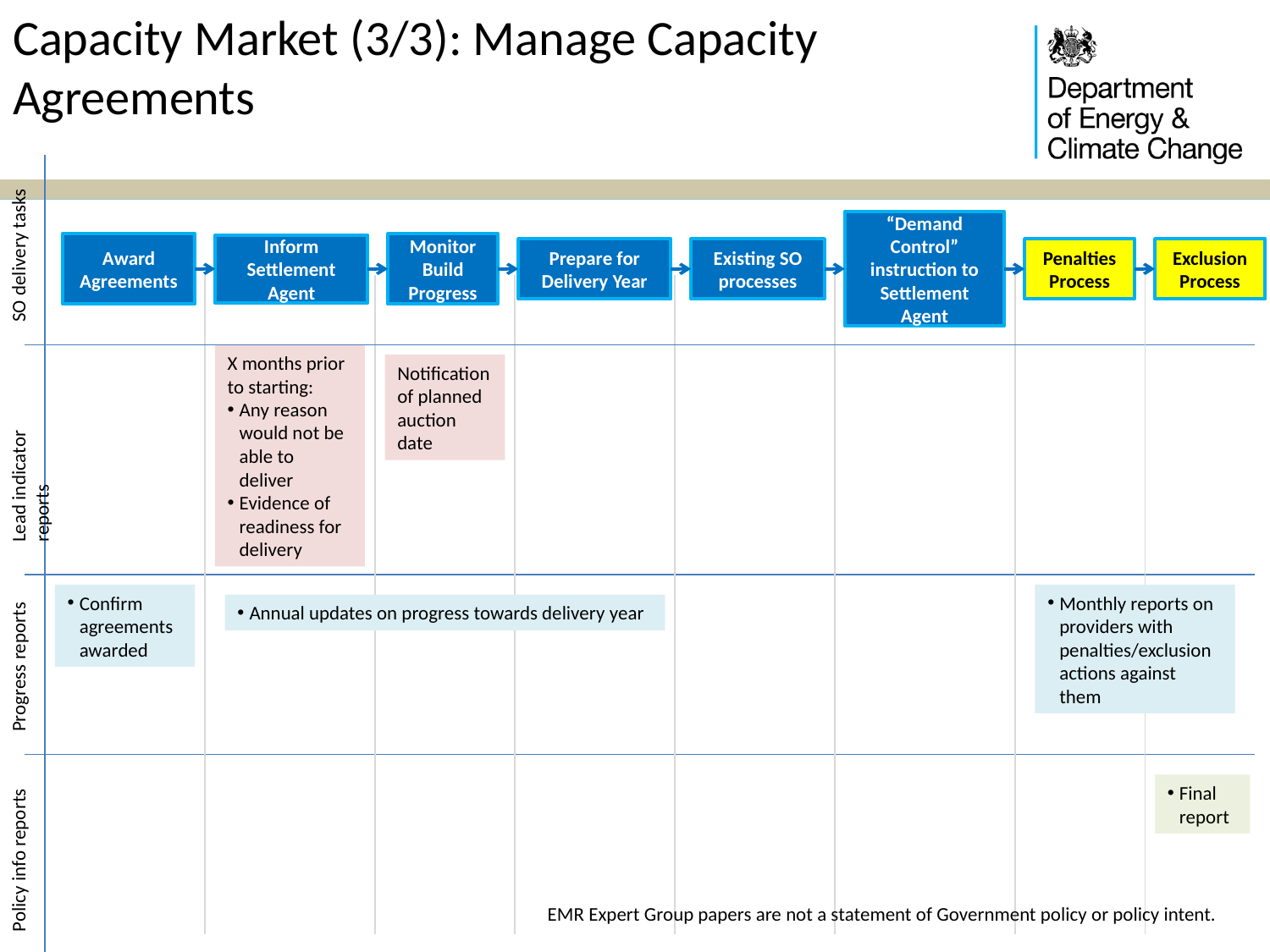

# Capacity Market (3/3): Manage Capacity Agreements
SO delivery tasks
“Demand Control” instruction to Settlement Agent
Award Agreements
Monitor Build Progress
Inform Settlement Agent
Prepare for Delivery Year
Existing SO processes
Penalties Process
Exclusion Process
X months prior to starting:
Any reason would not be able to deliver
Evidence of readiness for delivery
Notification of planned auction date
Lead indicator reports
Confirm agreements awarded
Monthly reports on providers with penalties/exclusion actions against them
Progress reports
Annual updates on progress towards delivery year
Policy info reports
Final report
EMR Expert Group papers are not a statement of Government policy or policy intent.